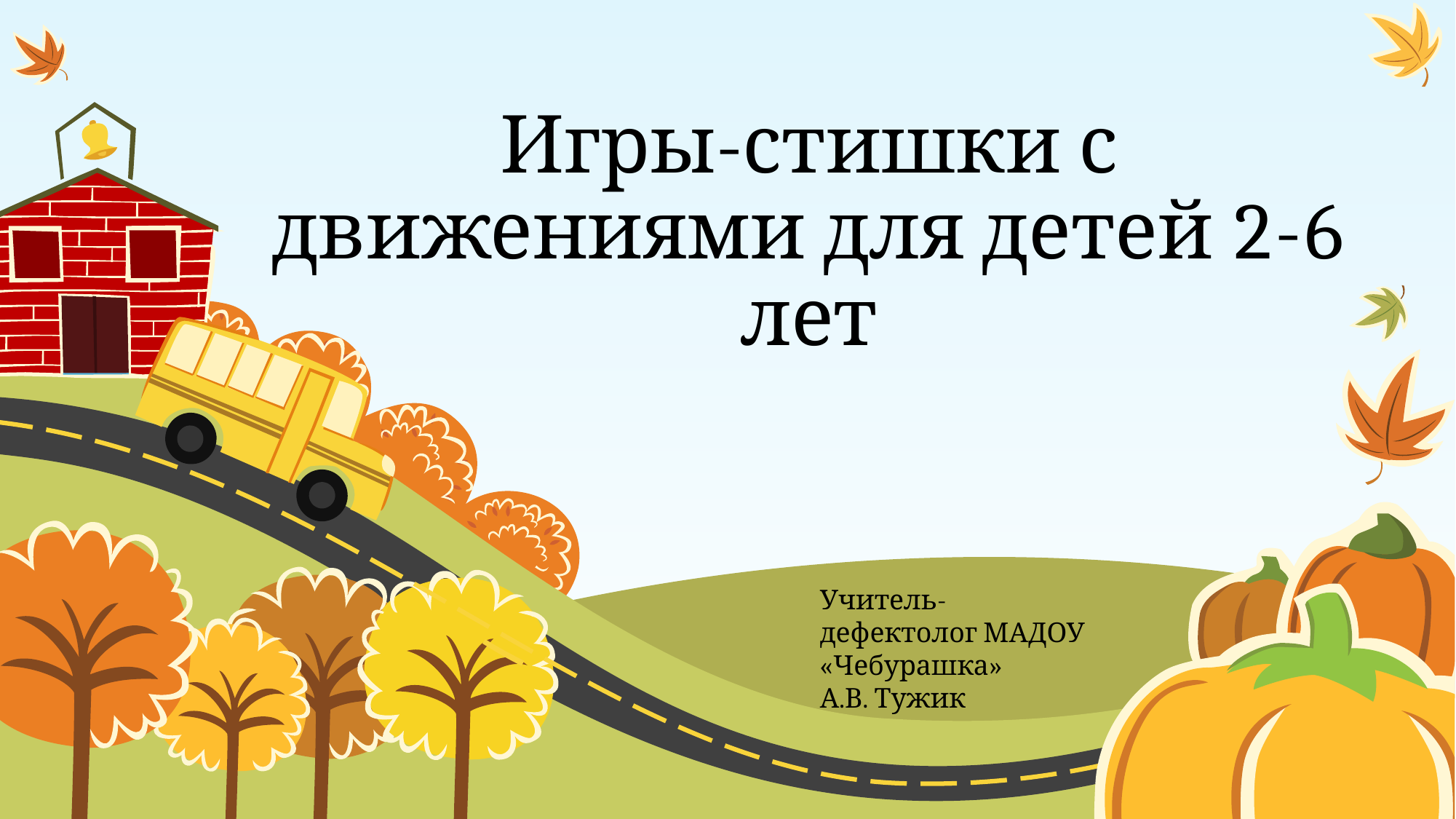

# Игры-стишки с движениями для детей 2-6 лет
Учитель-дефектолог МАДОУ «Чебурашка»
А.В. Тужик